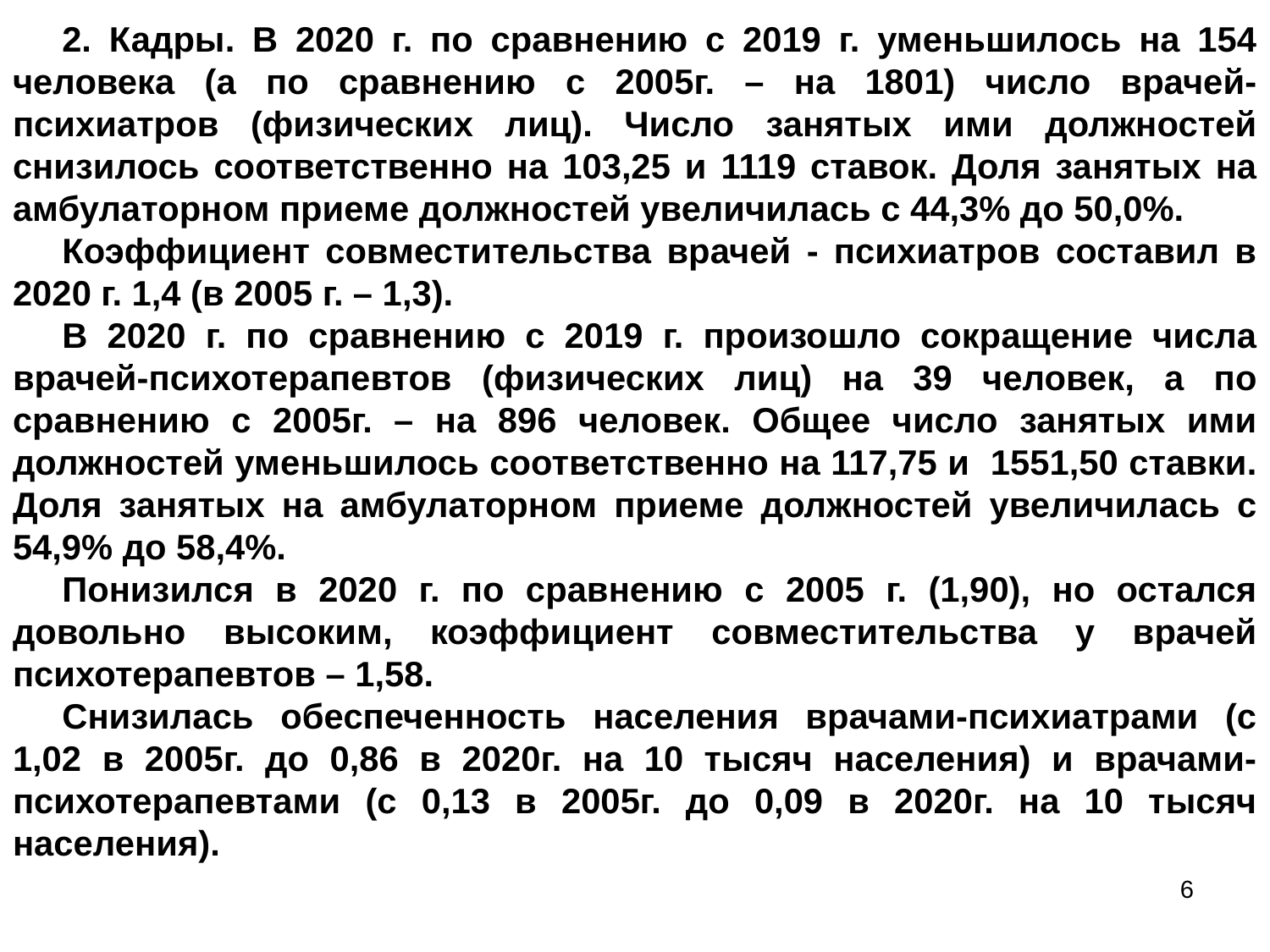

# 2. Кадры. В 2020 г. по сравнению с 2019 г. уменьшилось на 154 человека (а по сравнению с 2005г. – на 1801) число врачей-психиатров (физических лиц). Число занятых ими должностей снизилось соответственно на 103,25 и 1119 ставок. Доля занятых на амбулаторном приеме должностей увеличилась с 44,3% до 50,0%.
Коэффициент совместительства врачей - психиатров составил в 2020 г. 1,4 (в 2005 г. – 1,3).
В 2020 г. по сравнению с 2019 г. произошло сокращение числа врачей-психотерапевтов (физических лиц) на 39 человек, а по сравнению с 2005г. – на 896 человек. Общее число занятых ими должностей уменьшилось соответственно на 117,75 и  1551,50 ставки. Доля занятых на амбулаторном приеме должностей увеличилась с 54,9% до 58,4%.
Понизился в 2020 г. по сравнению с 2005 г. (1,90), но остался довольно высоким, коэффициент совместительства у врачей психотерапевтов – 1,58.
Снизилась обеспеченность населения врачами-психиатрами (с 1,02 в 2005г. до 0,86 в 2020г. на 10 тысяч населения) и врачами-психотерапевтами (с 0,13 в 2005г. до 0,09 в 2020г. на 10 тысяч населения).

6